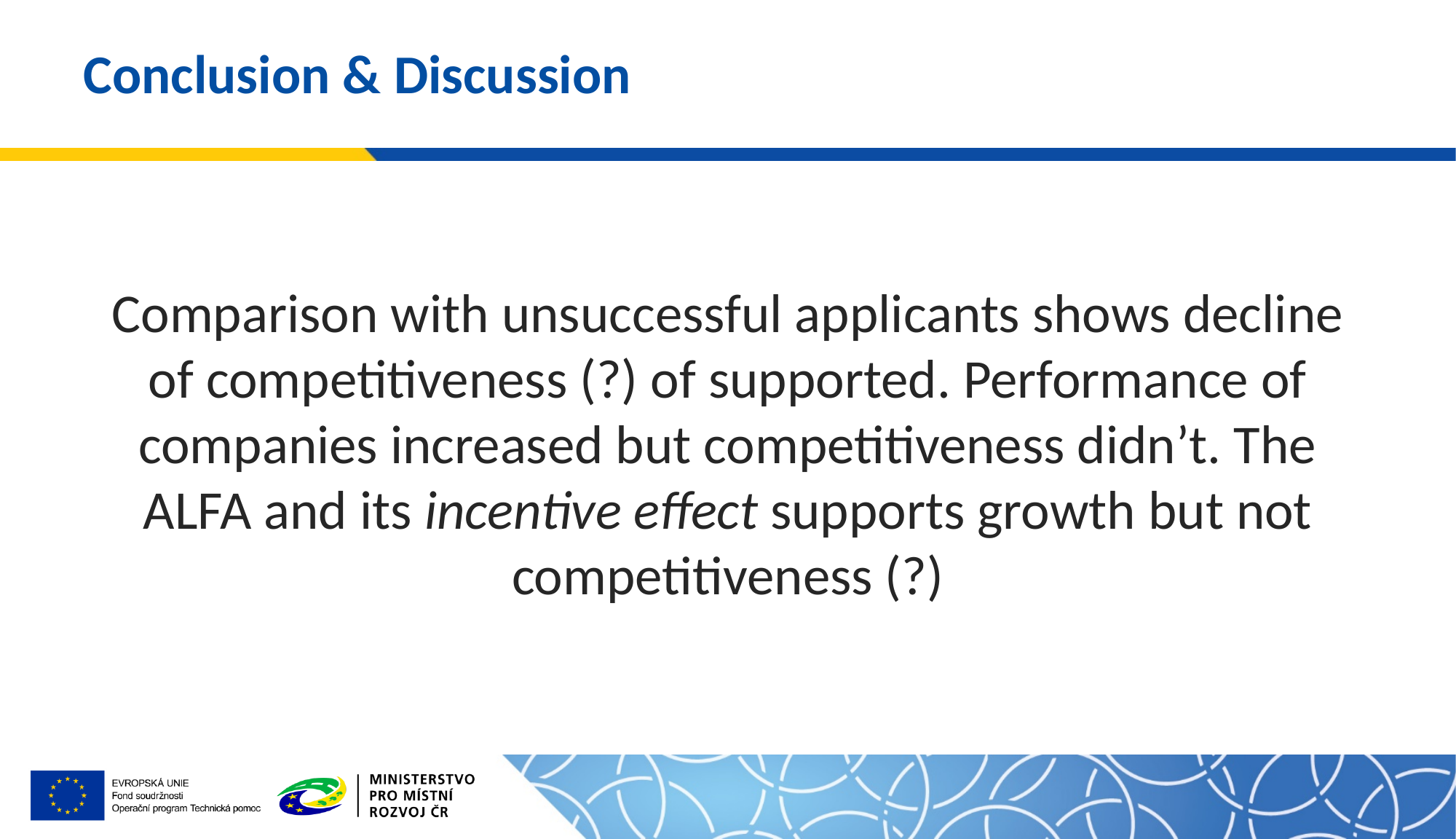

# Conclusion & Discussion

Comparison with unsuccessful applicants shows decline of competitiveness (?) of supported. Performance of companies increased but competitiveness didn’t. The ALFA and its incentive effect supports growth but not competitiveness (?)